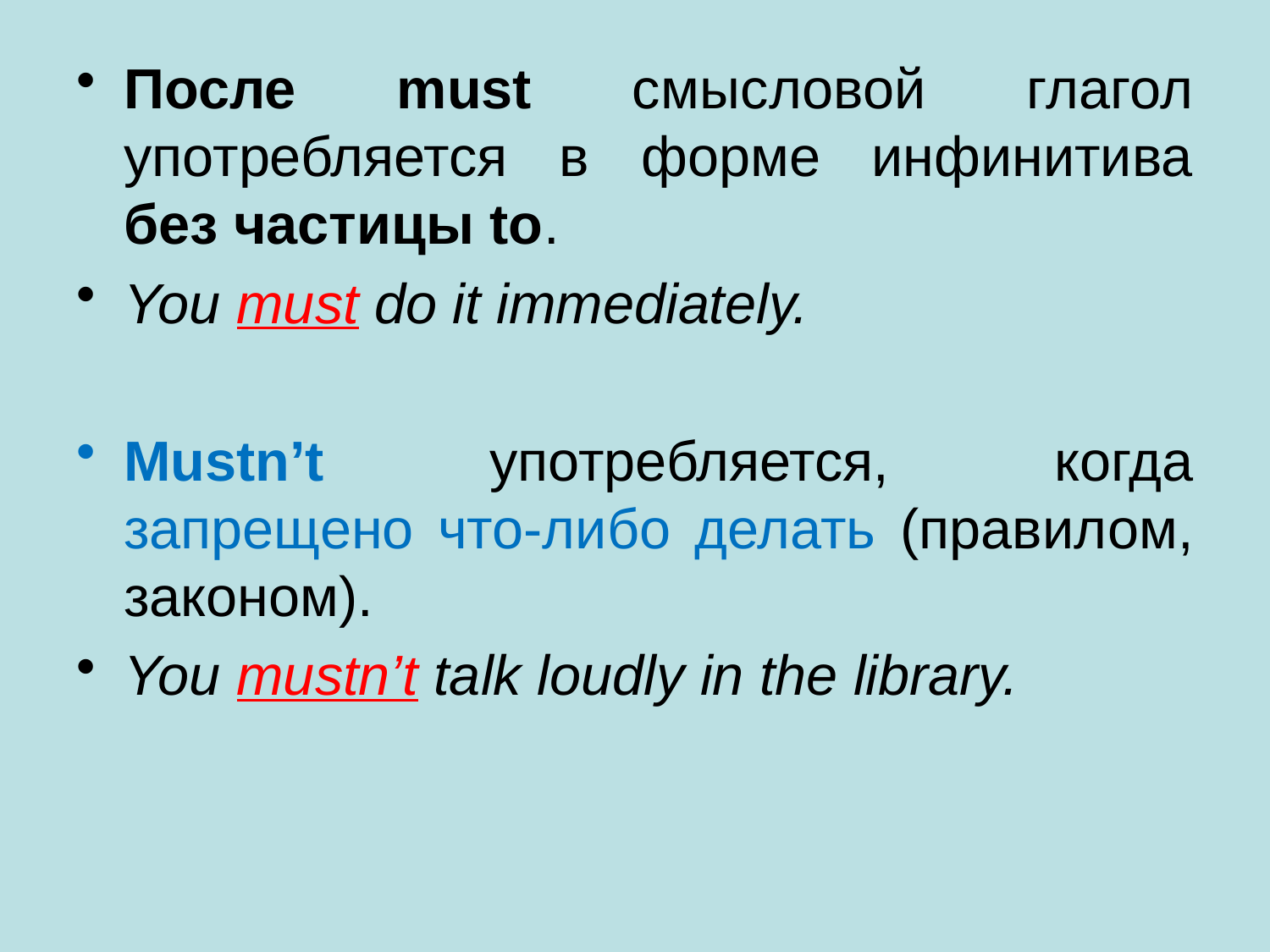

После must смысловой глагол употребляется в форме инфинитива без частицы to.
You must do it immediately.

Mustn’t употребляется, когда запрещено что-либо делать (правилом, законом).
You mustn’t talk loudly in the library.